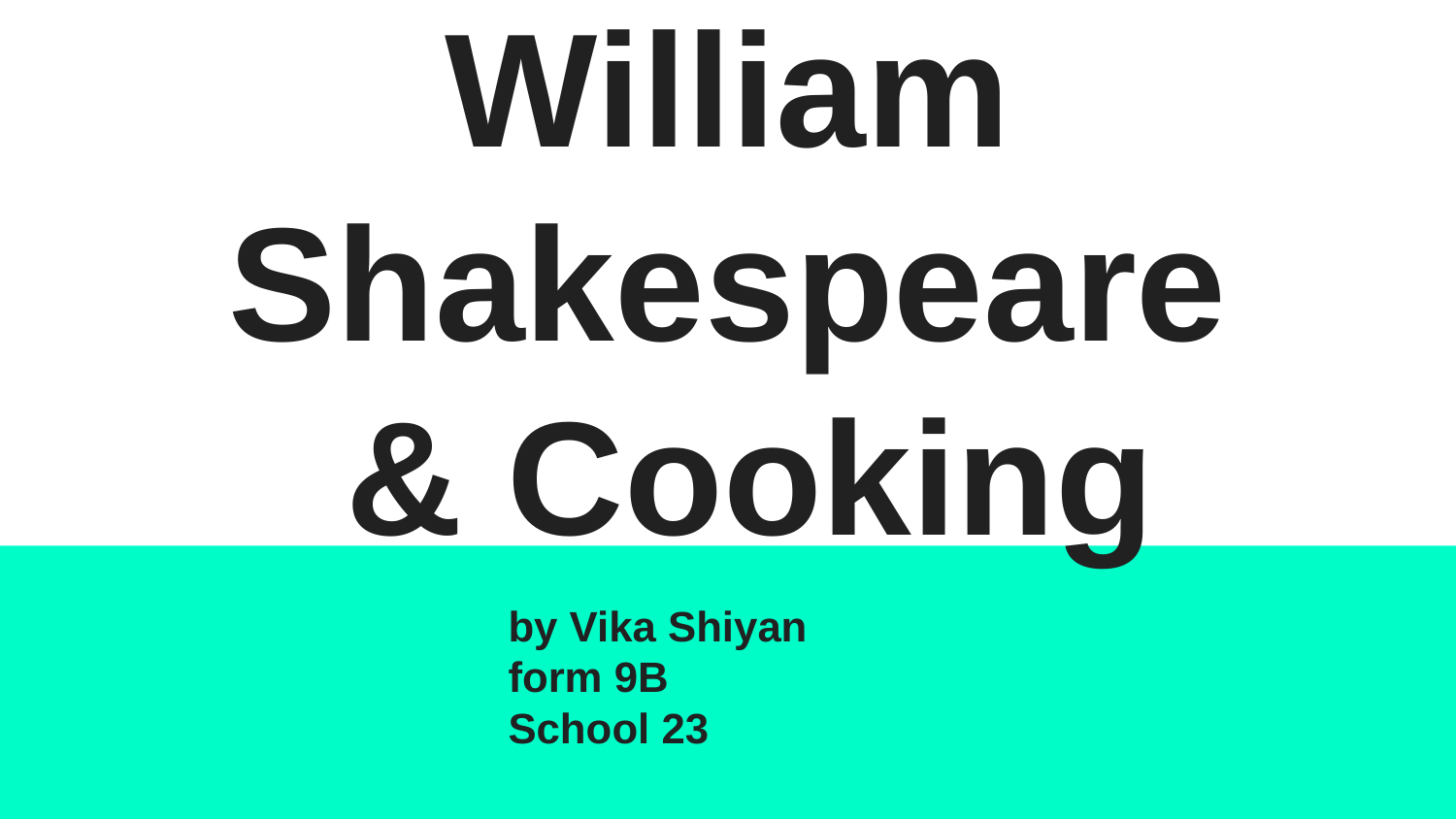

# William Shakespeare
 & Cooking
by Vika Shiyan
form 9B
School 23